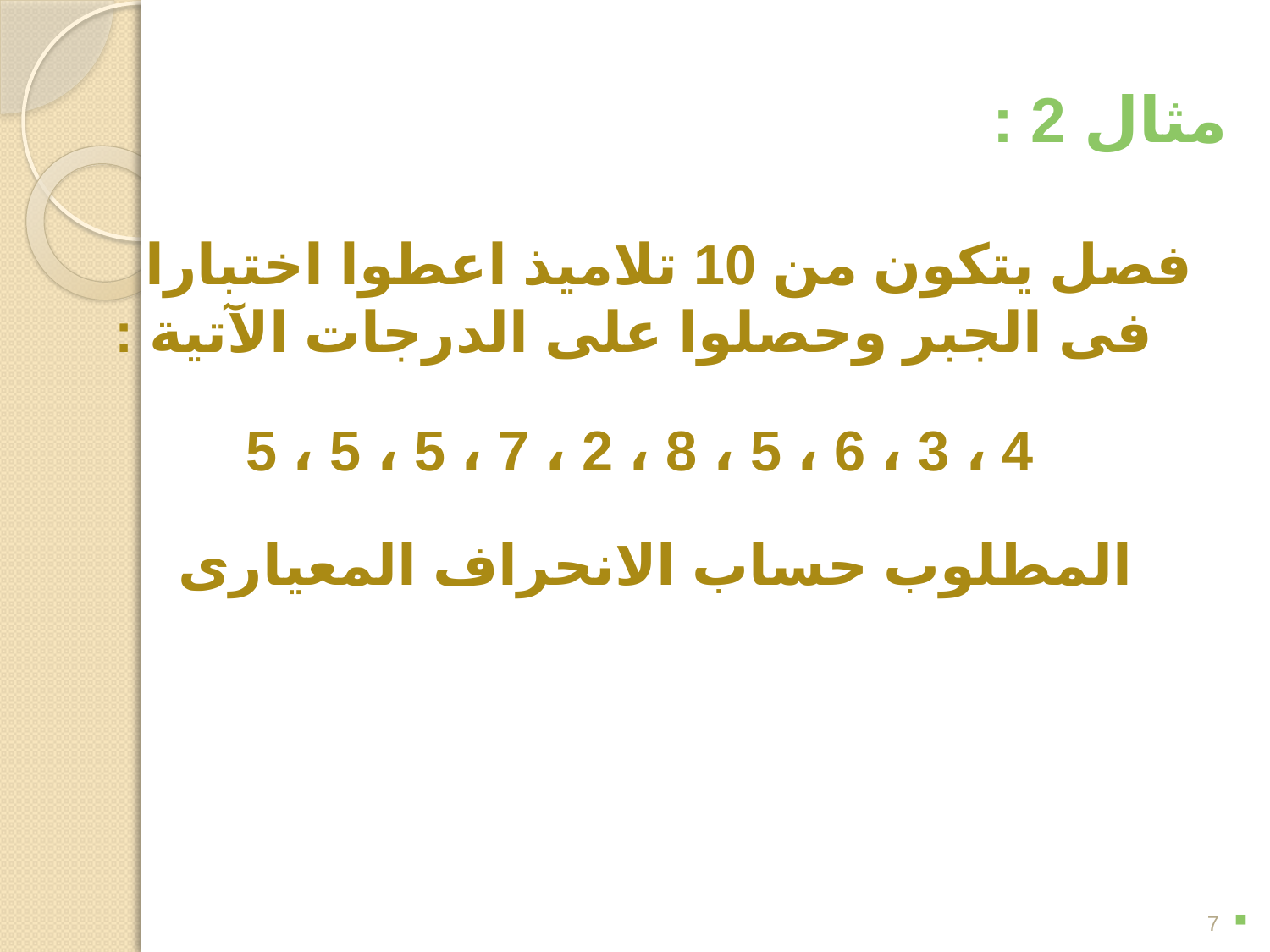

# مثال 2 :
فصل يتكون من 10 تلاميذ اعطوا اختبارا فى الجبر وحصلوا على الدرجات الآتية :

4 ، 3 ، 6 ، 5 ، 8 ، 2 ، 7 ، 5 ، 5 ، 5

المطلوب حساب الانحراف المعيارى
7